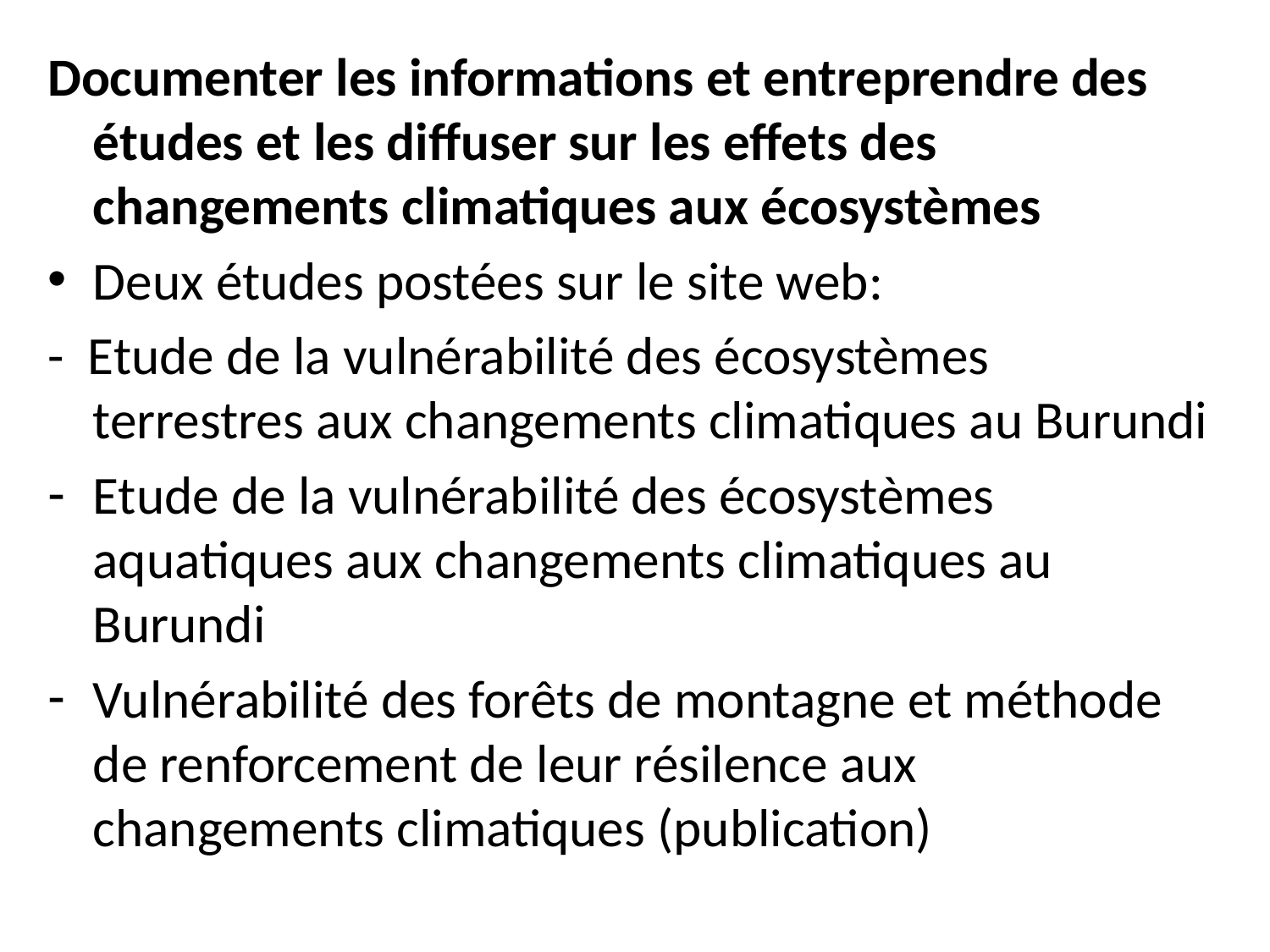

Documenter les informations et entreprendre des études et les diffuser sur les effets des changements climatiques aux écosystèmes
Deux études postées sur le site web:
-  Etude de la vulnérabilité des écosystèmes terrestres aux changements climatiques au Burundi
Etude de la vulnérabilité des écosystèmes aquatiques aux changements climatiques au Burundi
Vulnérabilité des forêts de montagne et méthode de renforcement de leur résilence aux changements climatiques (publication)